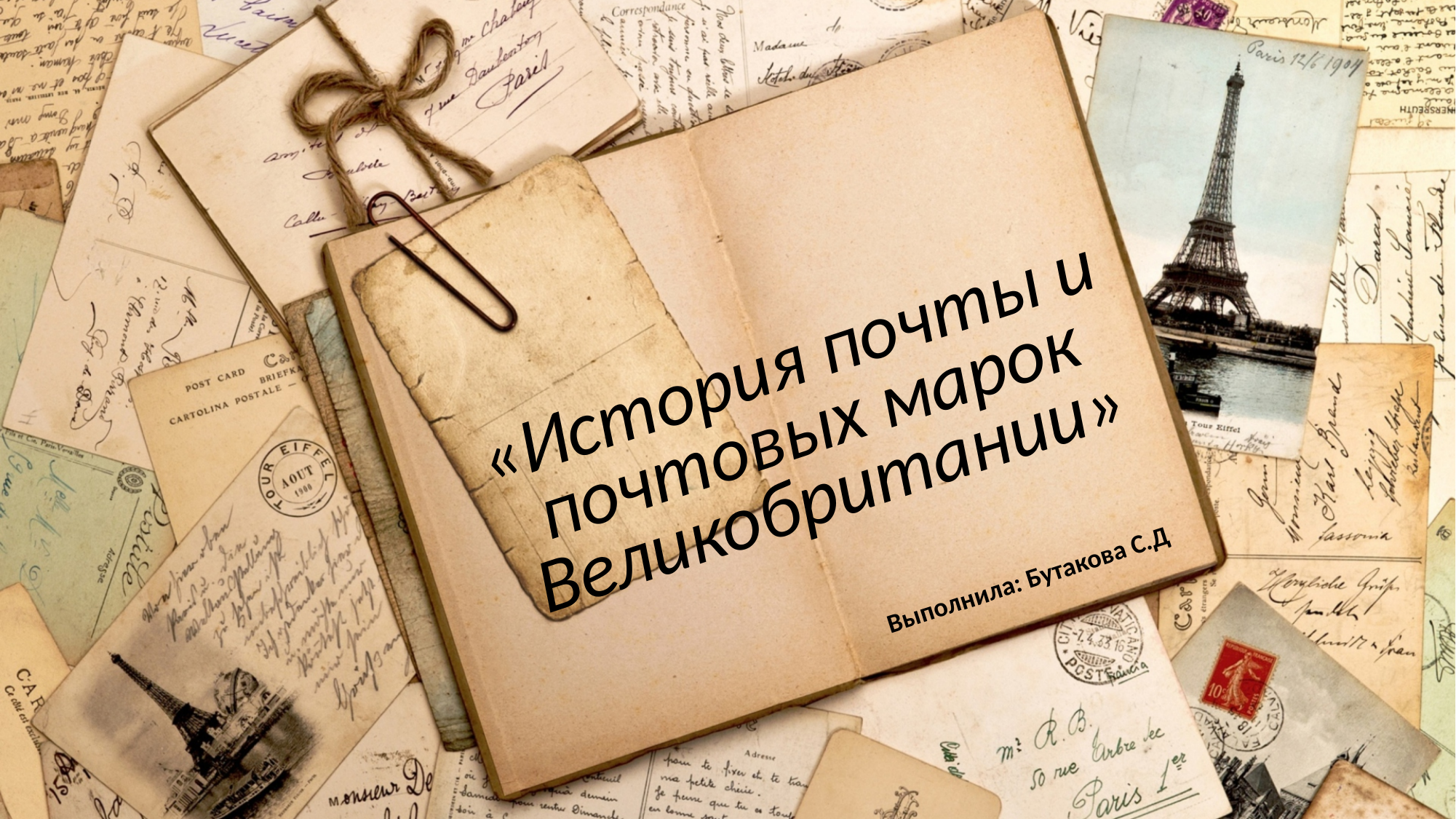

# «История почты и почтовых марок Великобритании»
Выполнила: Бутакова С.Д